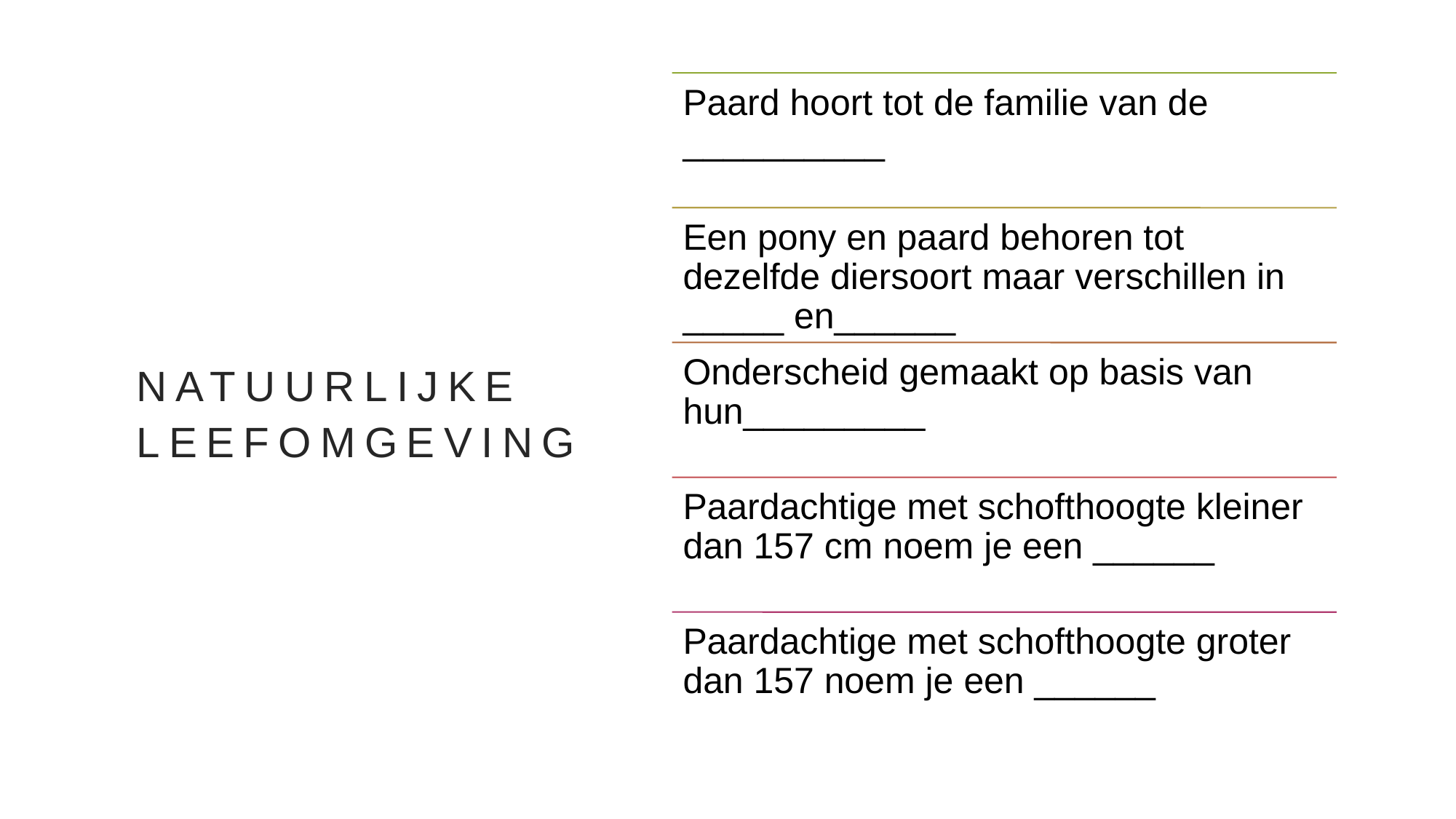

# Natuurlijke leefomgeving
Paard hoort tot de familie van de __________
Een pony en paard behoren tot dezelfde diersoort maar verschillen in _____ en______
Onderscheid gemaakt op basis van hun_________
Paardachtige met schofthoogte kleiner dan 157 cm noem je een ______
Paardachtige met schofthoogte groter dan 157 noem je een ______